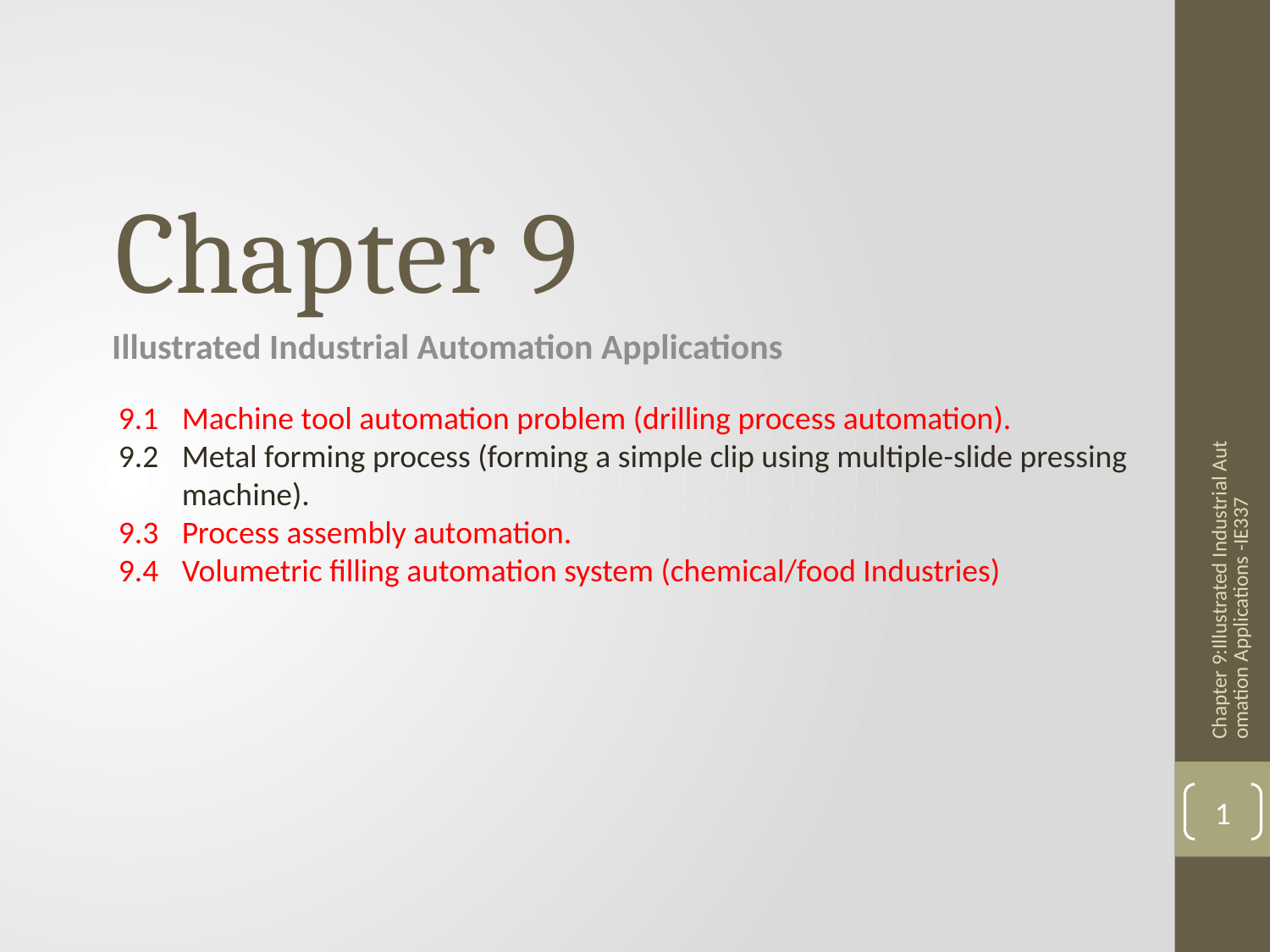

# Chapter 9
Illustrated Industrial Automation Applications
9.1	Machine tool automation problem (drilling process automation).
9.2	Metal forming process (forming a simple clip using multiple-slide pressing machine).
9.3	Process assembly automation.
9.4	Volumetric filling automation system (chemical/food Industries)
Chapter 9:Illustrated Industrial Automation Applications -IE337
1